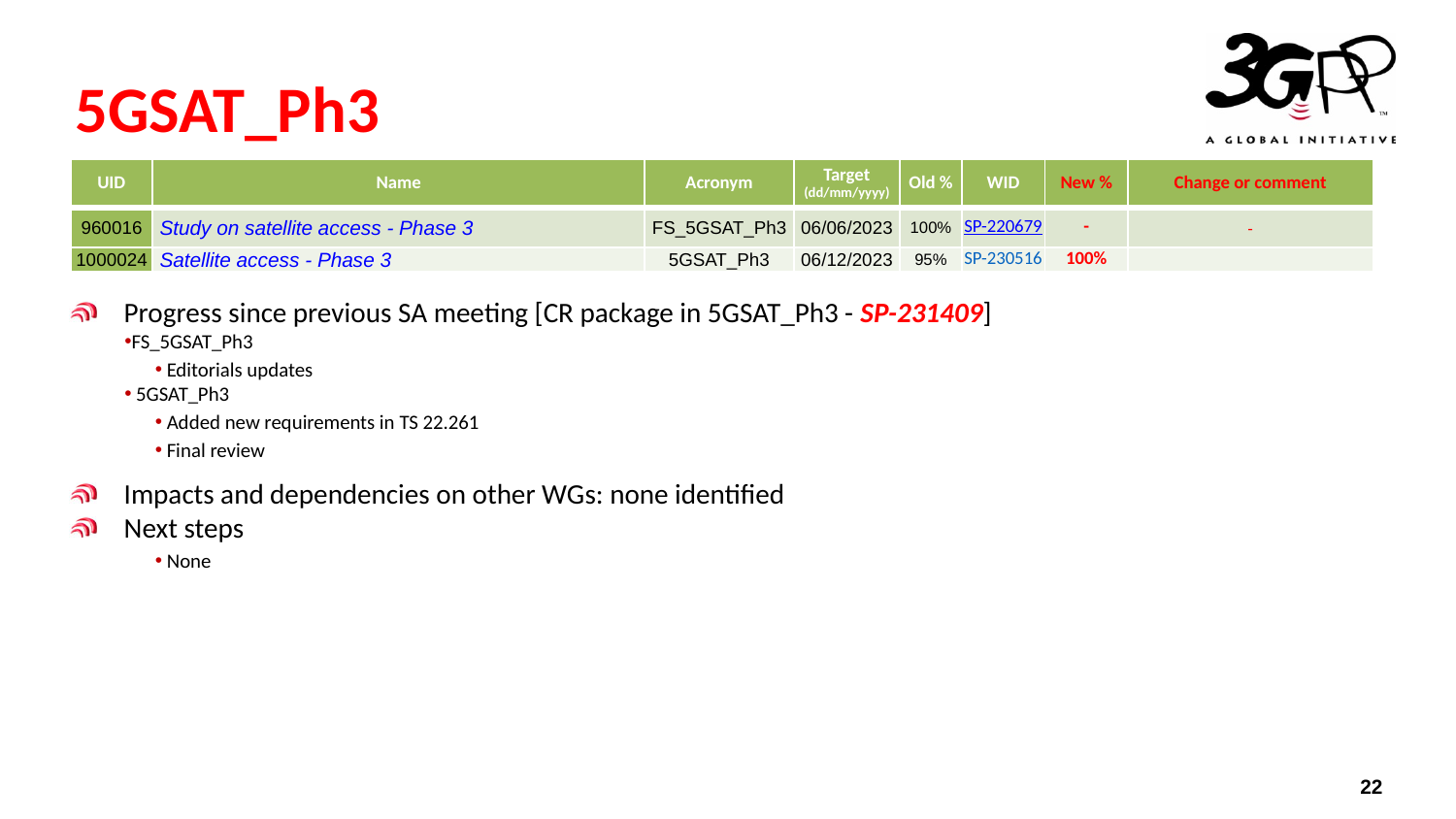

# 5GSAT_Ph3
| UID | Name | Acronym | Target (dd/mm/yyyy) | Old % | WID | New % | Change or comment |
| --- | --- | --- | --- | --- | --- | --- | --- |
| 960016 | Study on satellite access - Phase 3 | FS\_5GSAT\_Ph3 | 06/06/2023 | 100% | SP-220679 | - | - |
| 1000024 | Satellite access - Phase 3 | 5GSAT\_Ph3 | 06/12/2023 | 95% | SP-230516 | 100% |  |
Progress since previous SA meeting [CR package in 5GSAT_Ph3 - SP-231409]
FS_5GSAT_Ph3
 Editorials updates
 5GSAT_Ph3
 Added new requirements in TS 22.261
 Final review

Impacts and dependencies on other WGs: none identified
Next steps
 None